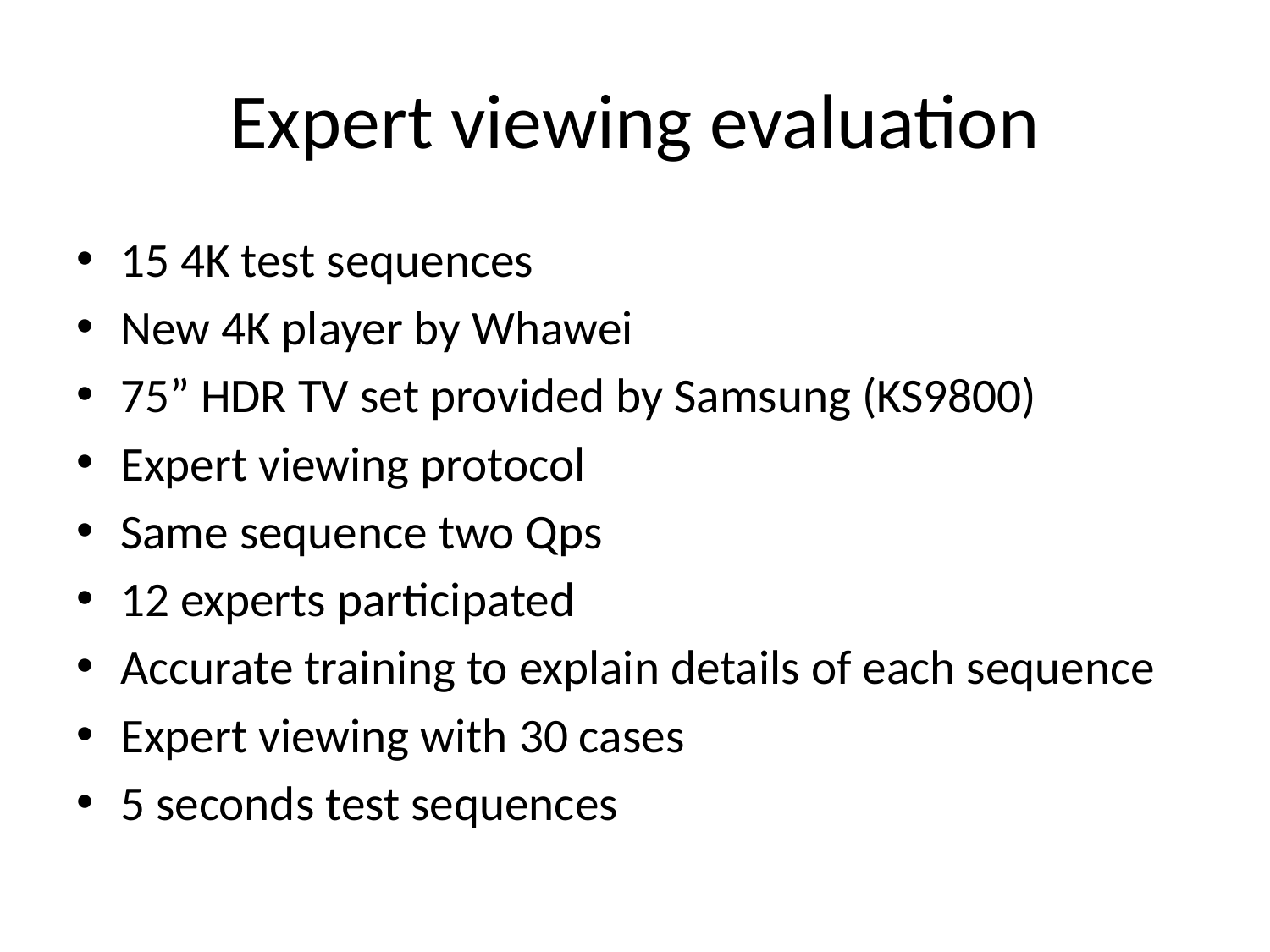

# Expert viewing evaluation
15 4K test sequences
New 4K player by Whawei
75” HDR TV set provided by Samsung (KS9800)
Expert viewing protocol
Same sequence two Qps
12 experts participated
Accurate training to explain details of each sequence
Expert viewing with 30 cases
5 seconds test sequences